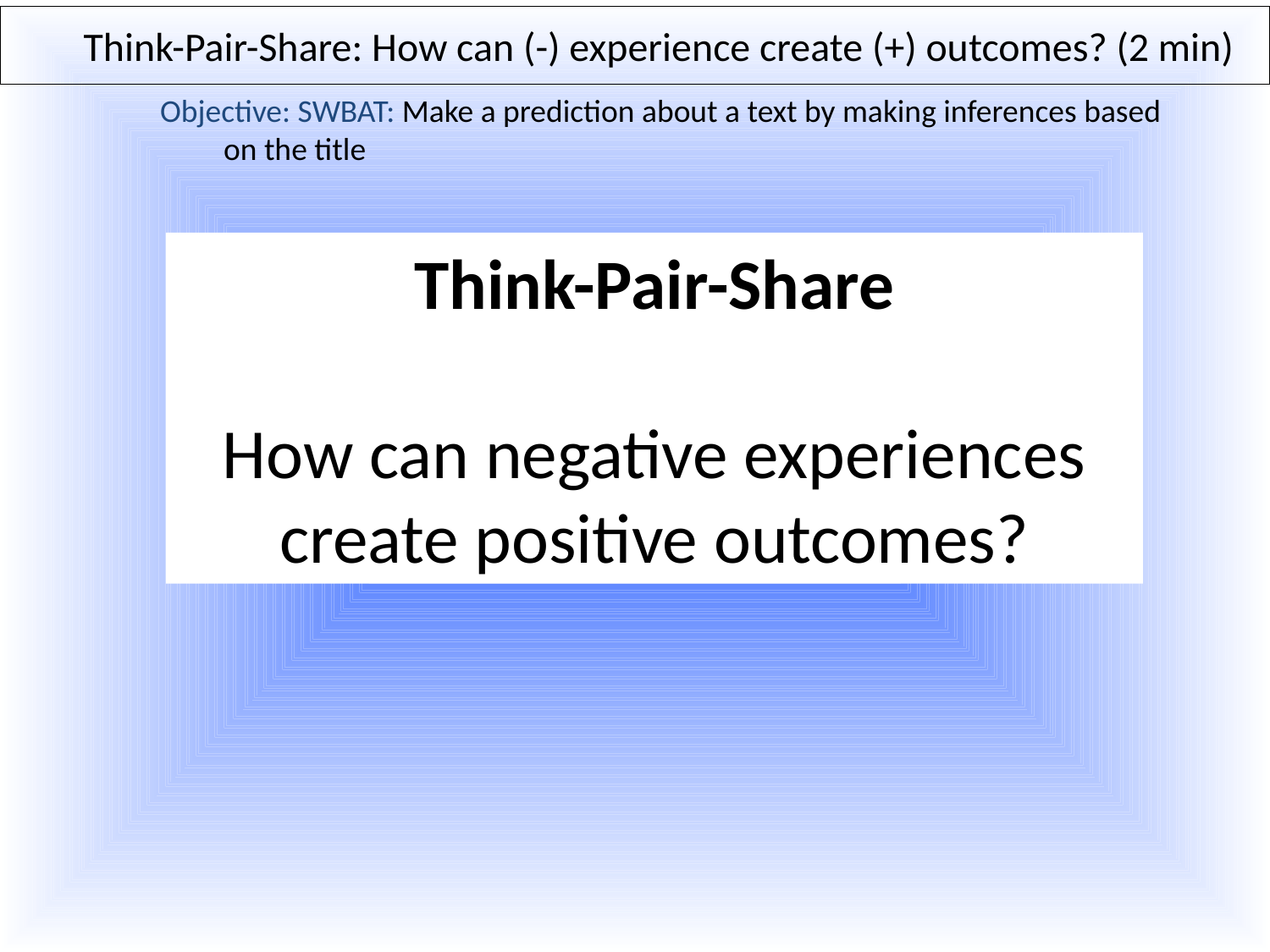

# Think-Pair-Share: How can (-) experience create (+) outcomes? (2 min)
Objective: SWBAT: Make a prediction about a text by making inferences based on the title
Think-Pair-Share

How can negative experiences create positive outcomes?